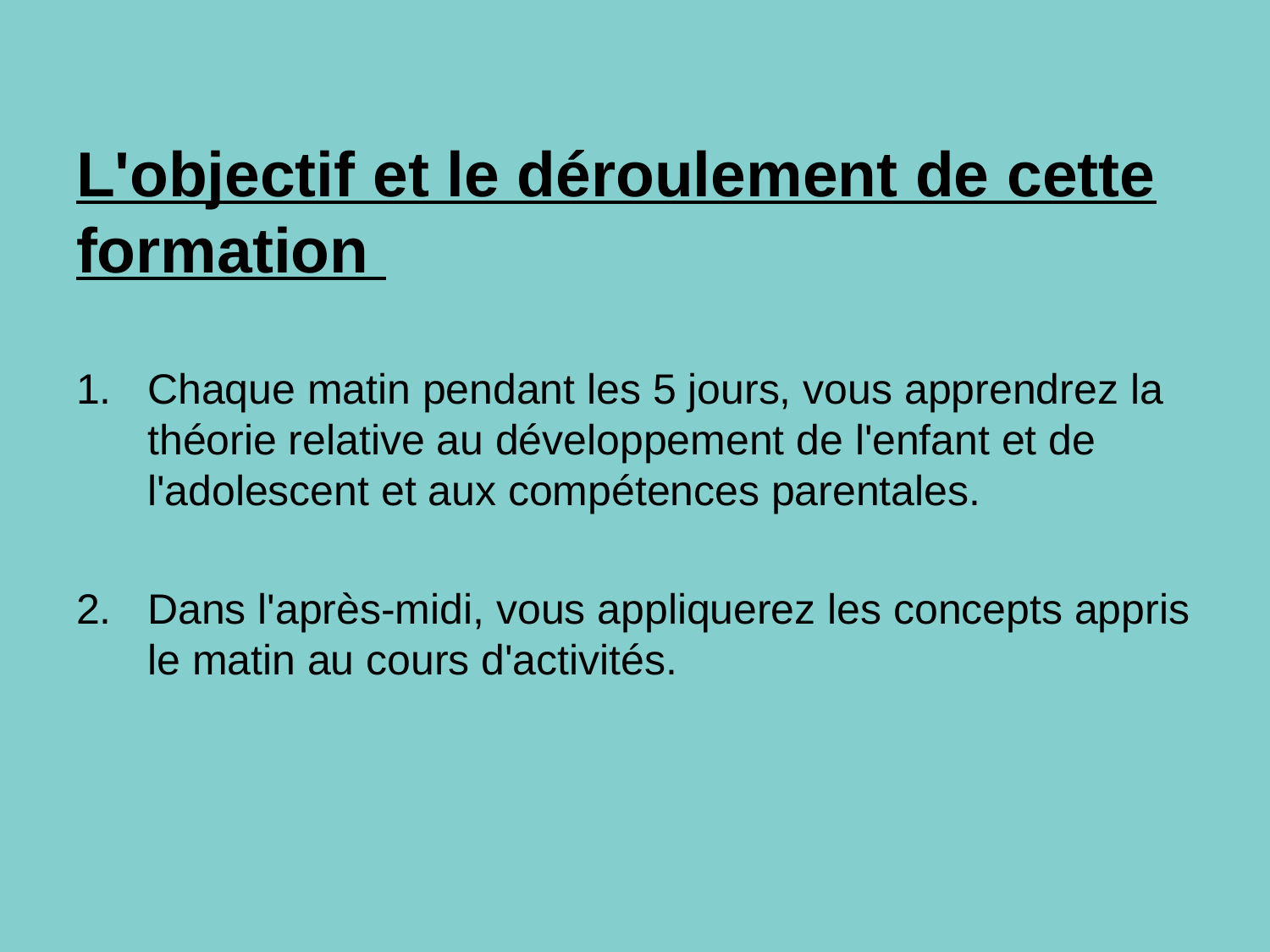

# L'objectif et le déroulement de cette formation

Chaque matin pendant les 5 jours, vous apprendrez la théorie relative au développement de l'enfant et de l'adolescent et aux compétences parentales.

Dans l'après-midi, vous appliquerez les concepts appris le matin au cours d'activités.